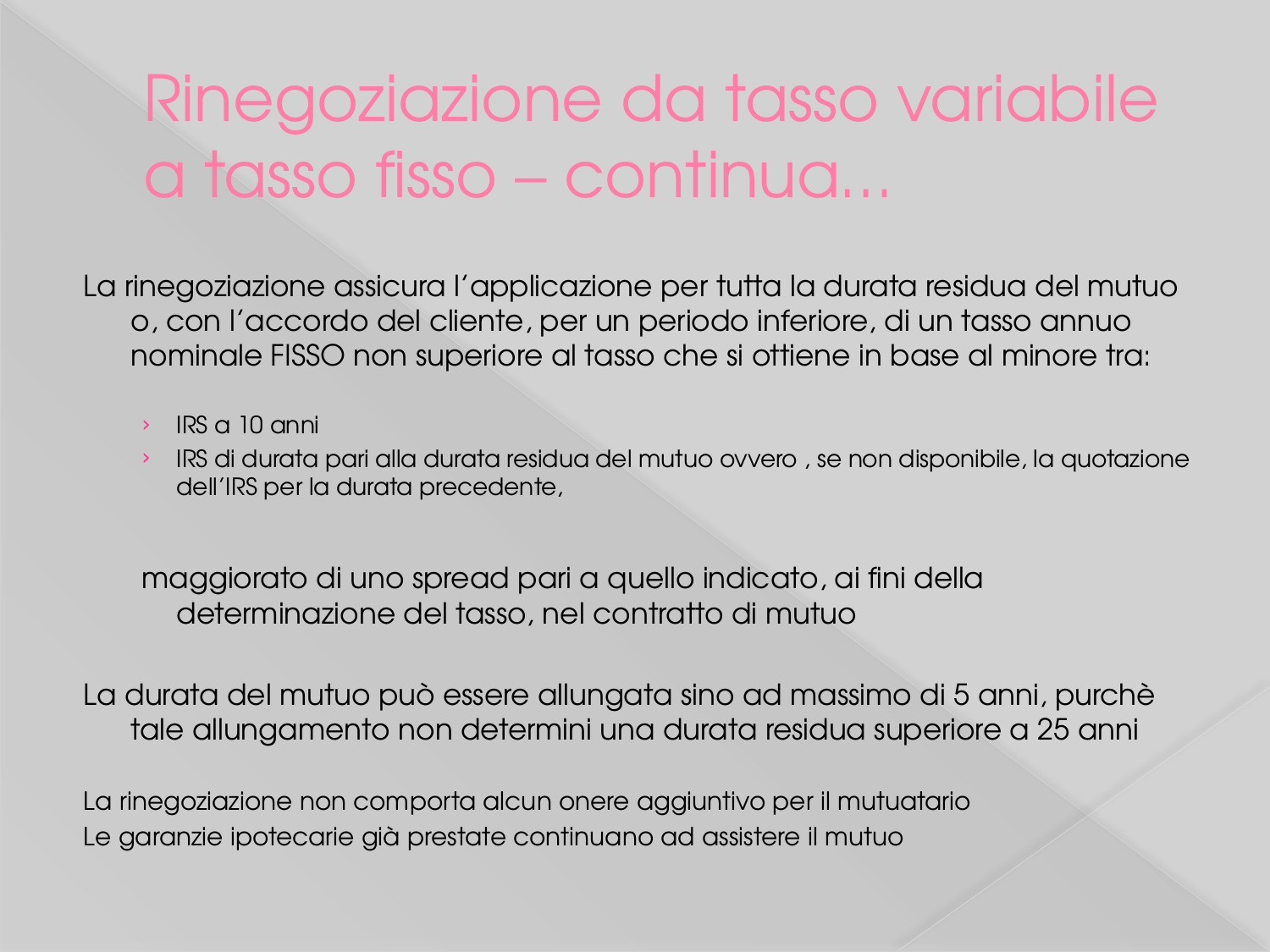

# Rinegoziazione da tasso variabile a tasso fisso – continua…
La rinegoziazione assicura l’applicazione per tutta la durata residua del mutuo o, con l’accordo del cliente, per un periodo inferiore, di un tasso annuo nominale FISSO non superiore al tasso che si ottiene in base al minore tra:

IRS a 10 anni
IRS di durata pari alla durata residua del mutuo ovvero , se non disponibile, la quotazione dell’IRS per la durata precedente,

maggiorato di uno spread pari a quello indicato, ai fini della determinazione del tasso, nel contratto di mutuo

La durata del mutuo può essere allungata sino ad massimo di 5 anni, purchè tale allungamento non determini una durata residua superiore a 25 anni

La rinegoziazione non comporta alcun onere aggiuntivo per il mutuatario
Le garanzie ipotecarie già prestate continuano ad assistere il mutuo